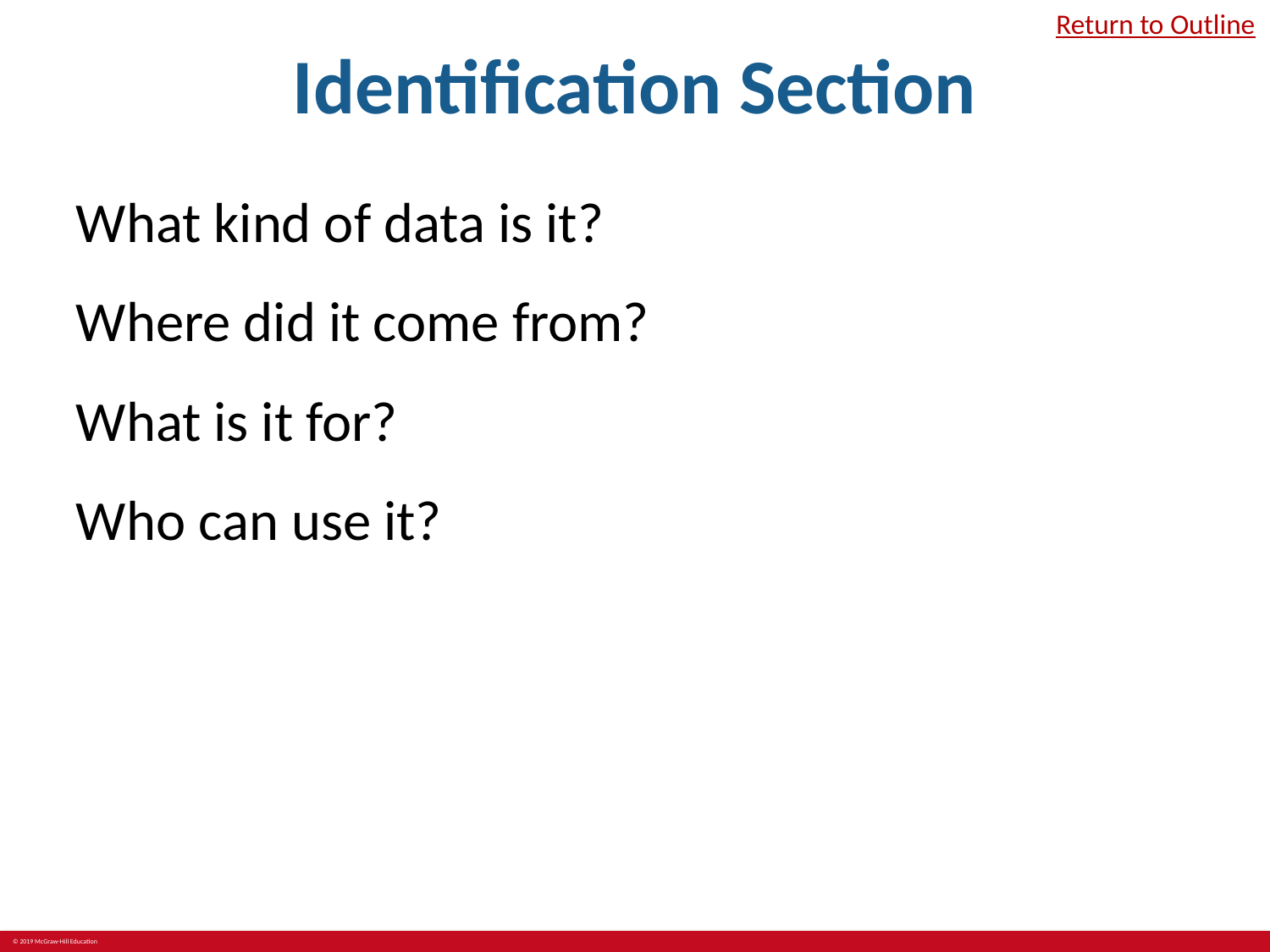

# Identification Section
Return to Outline
What kind of data is it?
Where did it come from?
What is it for?
Who can use it?